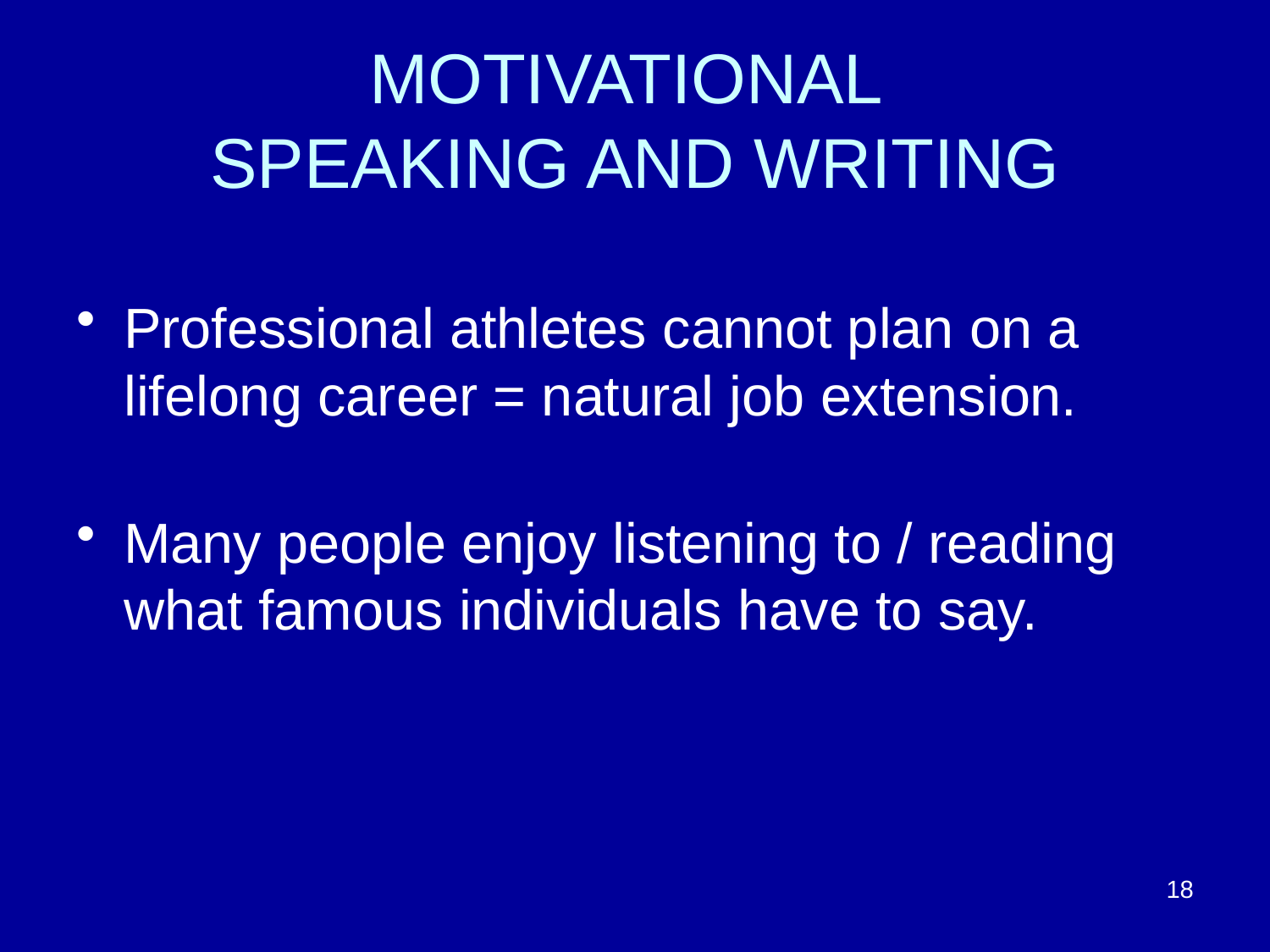

# MOTIVATIONAL SPEAKING AND WRITING
Professional athletes cannot plan on a lifelong career = natural job extension.
Many people enjoy listening to / reading what famous individuals have to say.

18